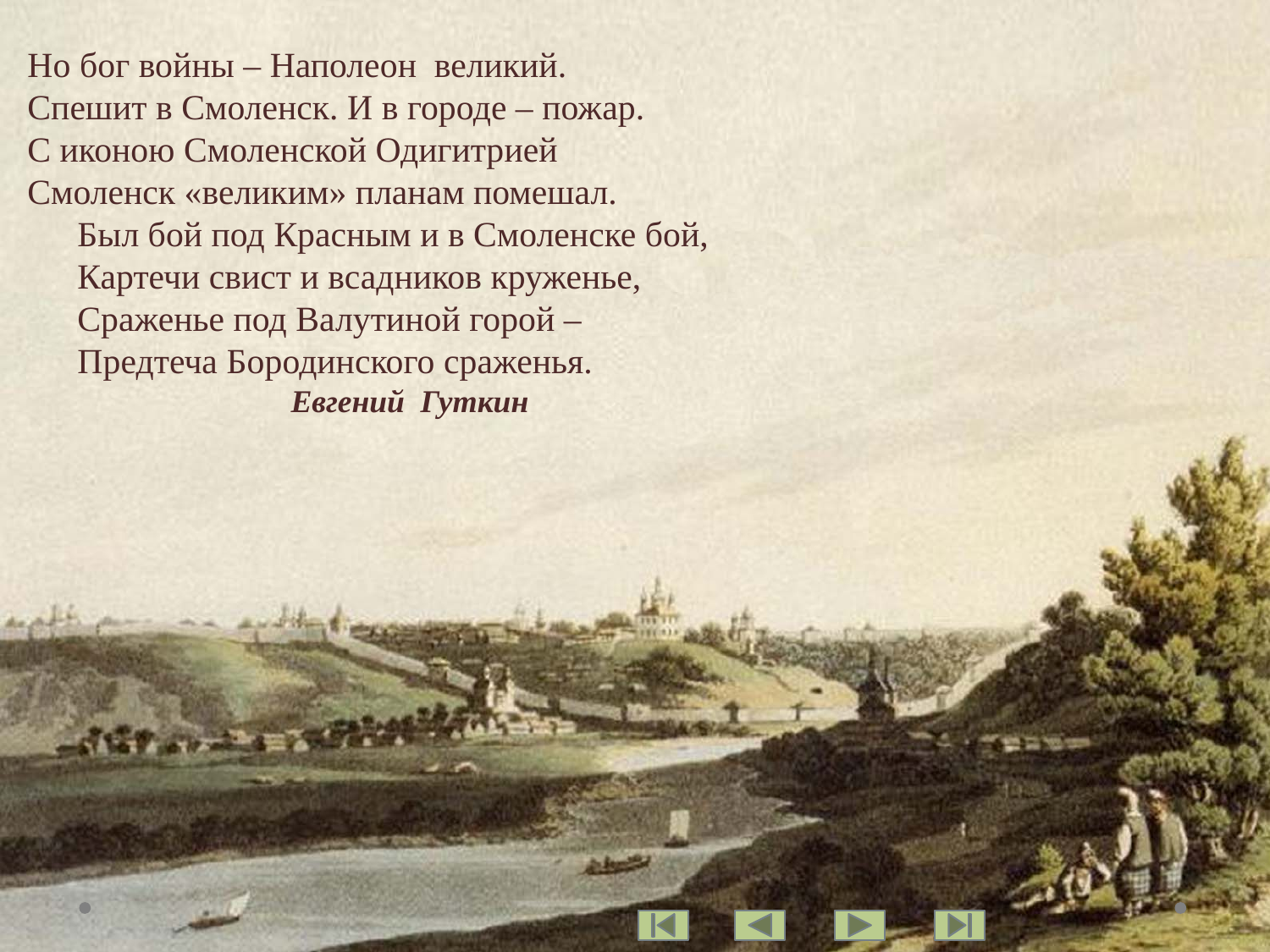

Но бог войны – Наполеон  великий.
Спешит в Смоленск. И в городе – пожар.
С иконою Смоленской Одигитрией
Смоленск «великим» планам помешал.
Был бой под Красным и в Смоленске бой,
Картечи свист и всадников круженье,
Сраженье под Валутиной горой –
Предтеча Бородинского сраженья.
Евгений  Гуткин